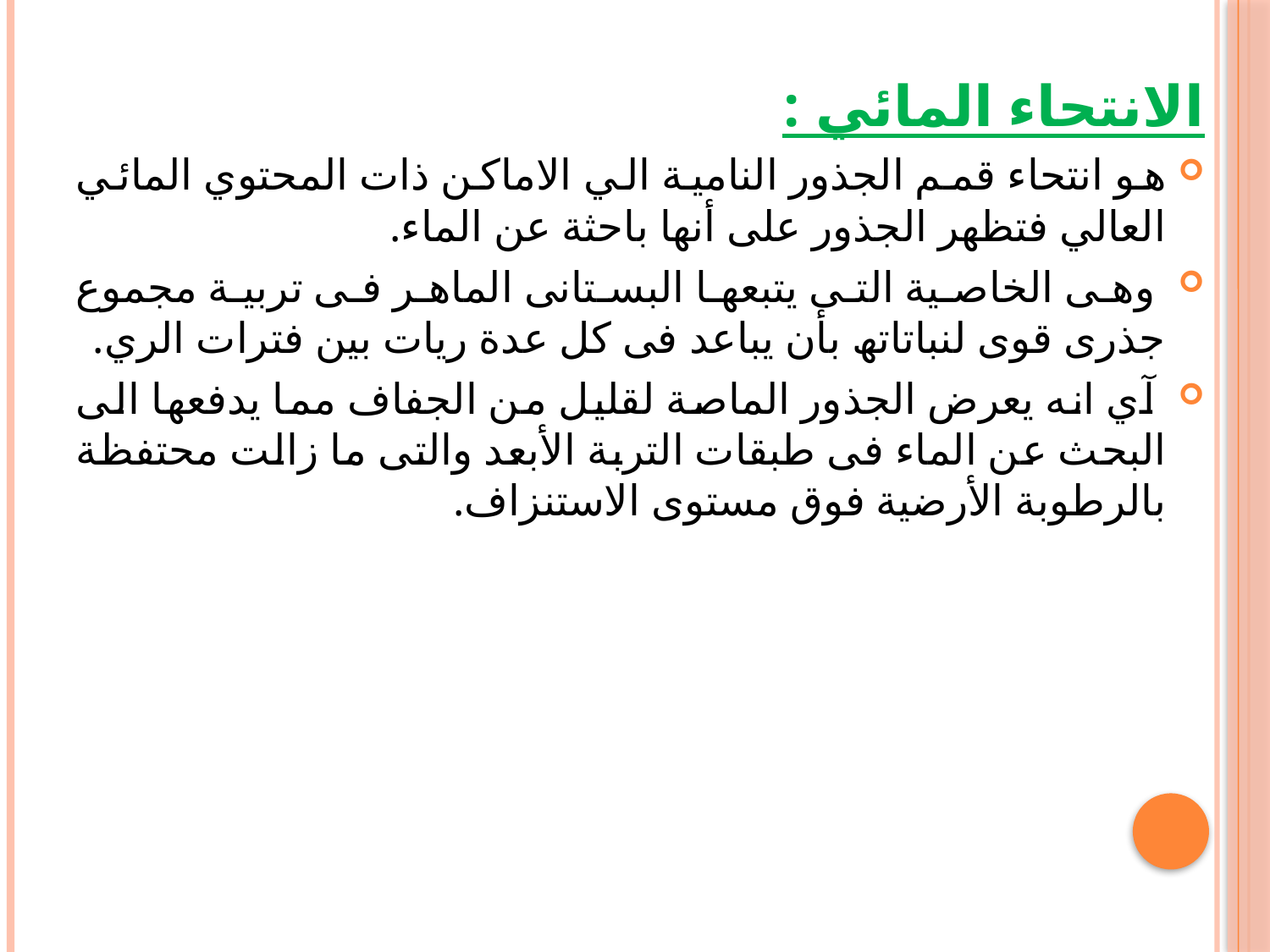

الانتحاء المائي :
ھو انتحاء قمم الجذور النامیة الي الاماكن ذات المحتوي المائي العالي فتظھر الجذور على أنھا باحثة عن الماء.
 وھى الخاصیة التى یتبعھا البستانى الماهر فى تربیة مجموع جذرى قوى لنباتاتھ بأن یباعد فى كل عدة ریات بین فترات الري.
 آي انه یعرض الجذور الماصة لقلیل من الجفاف مما یدفعھا الى البحث عن الماء فى طبقات التربة الأبعد والتى ما زالت محتفظة بالرطوبة الأرضیة فوق مستوى الاستنزاف.